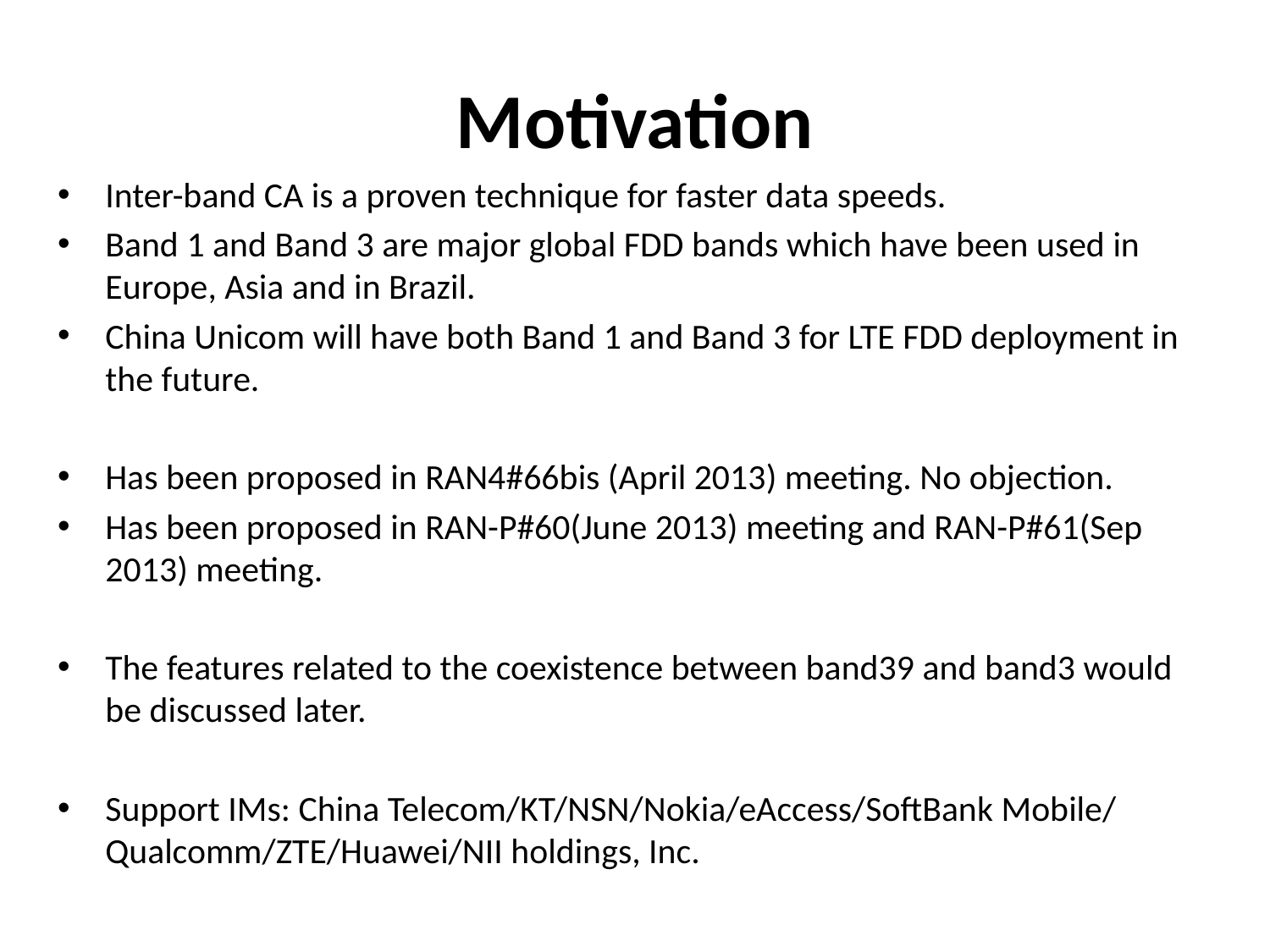

# Motivation
Inter-band CA is a proven technique for faster data speeds.
Band 1 and Band 3 are major global FDD bands which have been used in Europe, Asia and in Brazil.
China Unicom will have both Band 1 and Band 3 for LTE FDD deployment in the future.

Has been proposed in RAN4#66bis (April 2013) meeting. No objection.
Has been proposed in RAN-P#60(June 2013) meeting and RAN-P#61(Sep 2013) meeting.

The features related to the coexistence between band39 and band3 would be discussed later.

Support IMs: China Telecom/KT/NSN/Nokia/eAccess/SoftBank Mobile/ Qualcomm/ZTE/Huawei/NII holdings, Inc.